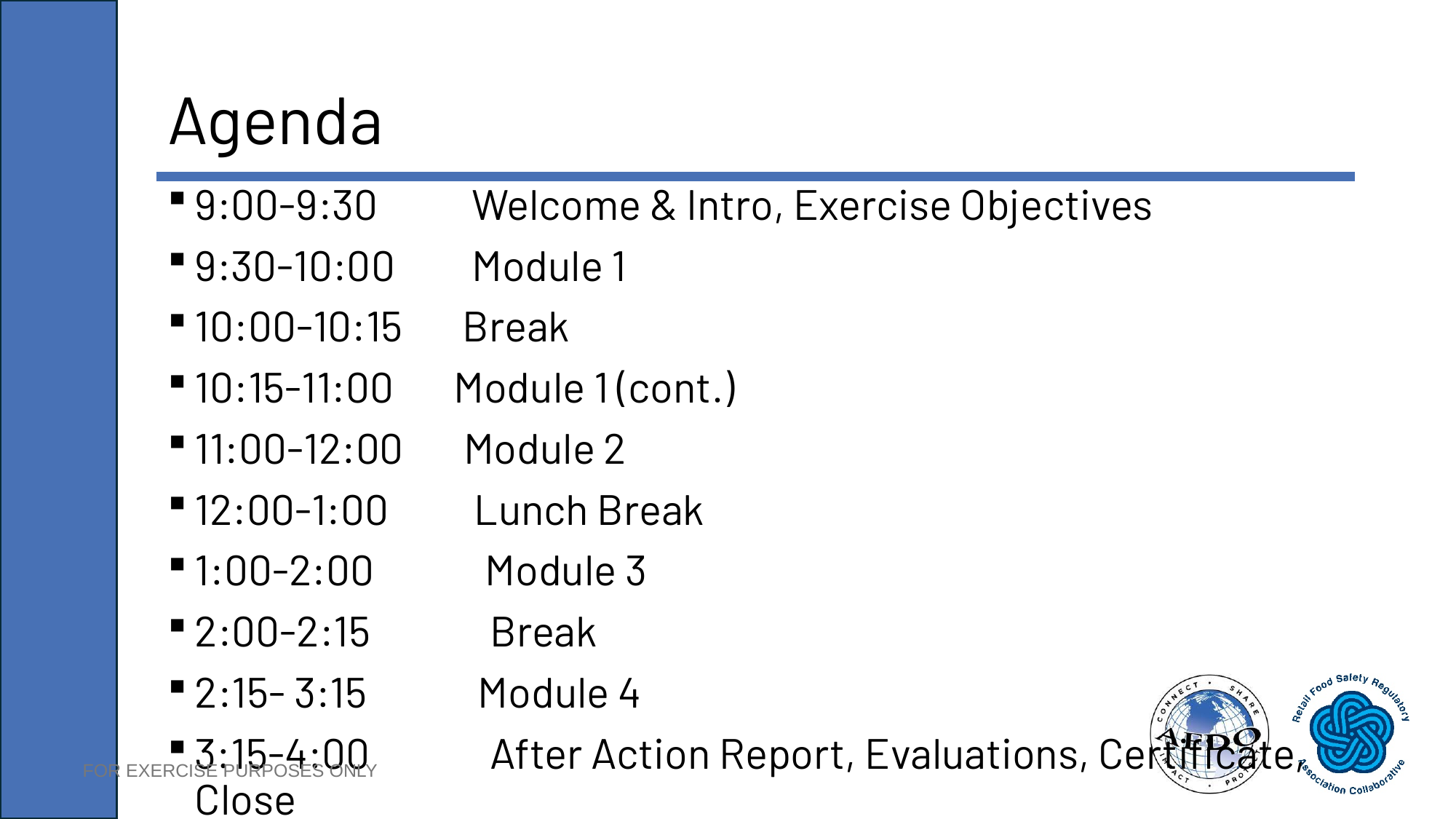

# Agenda
9:00-9:30   Welcome & Intro, Exercise Objectives
9:30-10:00     Module 1
10:00-10:15       Break
10:15-11:00       Module 1 (cont.)
11:00-12:00       Module 2
12:00-1:00          Lunch Break
1:00-2:00             Module 3
2:00-2:15              Break
2:15- 3:15             Module 4
3:15-4:00              After Action Report, Evaluations, Certificate, Close

FOR EXERCISE PURPOSES ONLY